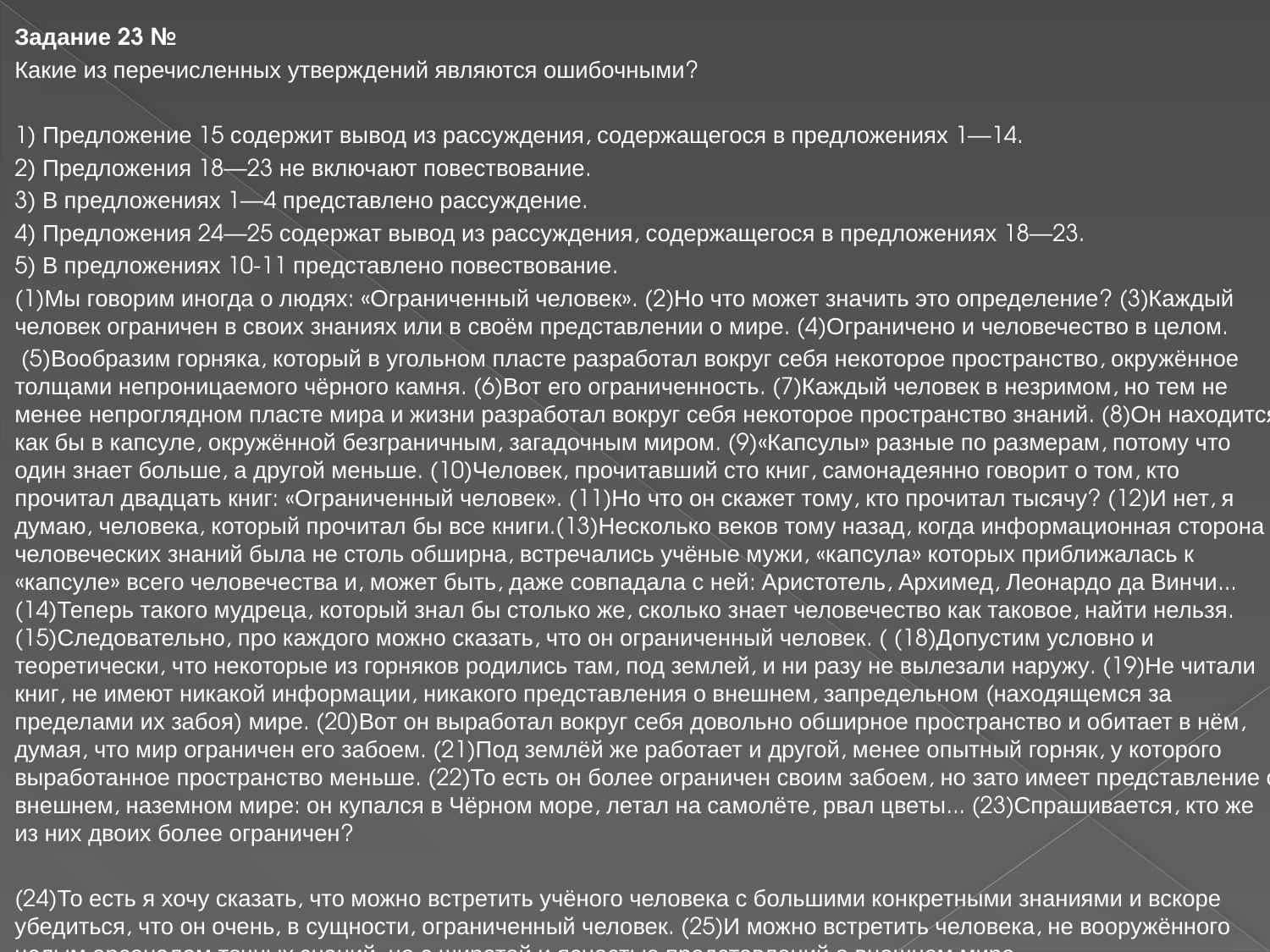

Задание 23 №
Какие из перечисленных утверждений являются ошибочными?

1) Предложение 15 содержит вывод из рассуждения, содержащегося в предложениях 1—14.
2) Предложения 18—23 не включают повествование.
3) В предложениях 1—4 представлено рассуждение.
4) Предложения 24—25 содержат вывод из рассуждения, содержащегося в предложениях 18—23.
5) В предложениях 10-11 представлено повествование.
(1)Мы говорим иногда о людях: «Ограниченный человек». (2)Но что может значить это определение? (3)Каждый человек ограничен в своих знаниях или в своём представлении о мире. (4)Ограничено и человечество в целом.
 (5)Вообразим горняка, который в угольном пласте разработал вокруг себя некоторое пространство, окружённое толщами непроницаемого чёрного камня. (6)Вот его ограниченность. (7)Каждый человек в незримом, но тем не менее непроглядном пласте мира и жизни разработал вокруг себя некоторое пространство знаний. (8)Он находится как бы в капсуле, окружённой безграничным, загадочным миром. (9)«Капсулы» разные по размерам, потому что один знает больше, а другой меньше. (10)Человек, прочитавший сто книг, самонадеянно говорит о том, кто прочитал двадцать книг: «Ограниченный человек». (11)Но что он скажет тому, кто прочитал тысячу? (12)И нет, я думаю, человека, который прочитал бы все книги.(13)Несколько веков тому назад, когда информационная сторона человеческих знаний была не столь обширна, встречались учёные мужи, «капсула» которых приближалась к «капсуле» всего человечества и, может быть, даже совпадала с ней: Аристотель, Архимед, Леонардо да Винчи... (14)Теперь такого мудреца, который знал бы столько же, сколько знает человечество как таковое, найти нельзя. (15)Следовательно, про каждого можно сказать, что он ограниченный человек. ( (18)Допустим условно и теоретически, что некоторые из горняков родились там, под землей, и ни разу не вылезали наружу. (19)Не читали книг, не имеют никакой информации, никакого представления о внешнем, запредельном (находящемся за пределами их забоя) мире. (20)Вот он выработал вокруг себя довольно обширное пространство и обитает в нём, думая, что мир ограничен его забоем. (21)Под землёй же работает и другой, менее опытный горняк, у которого выработанное пространство меньше. (22)То есть он более ограничен своим забоем, но зато имеет представление о внешнем, наземном мире: он купался в Чёрном море, летал на самолёте, рвал цветы... (23)Спрашивается, кто же из них двоих более ограничен?

(24)То есть я хочу сказать, что можно встретить учёного человека с большими конкретными знаниями и вскоре убедиться, что он очень, в сущности, ограниченный человек. (25)И можно встретить человека, не вооружённого целым арсеналом точных знаний, но с широтой и ясностью представлений о внешнем мире.
(По В. Солоухину*)